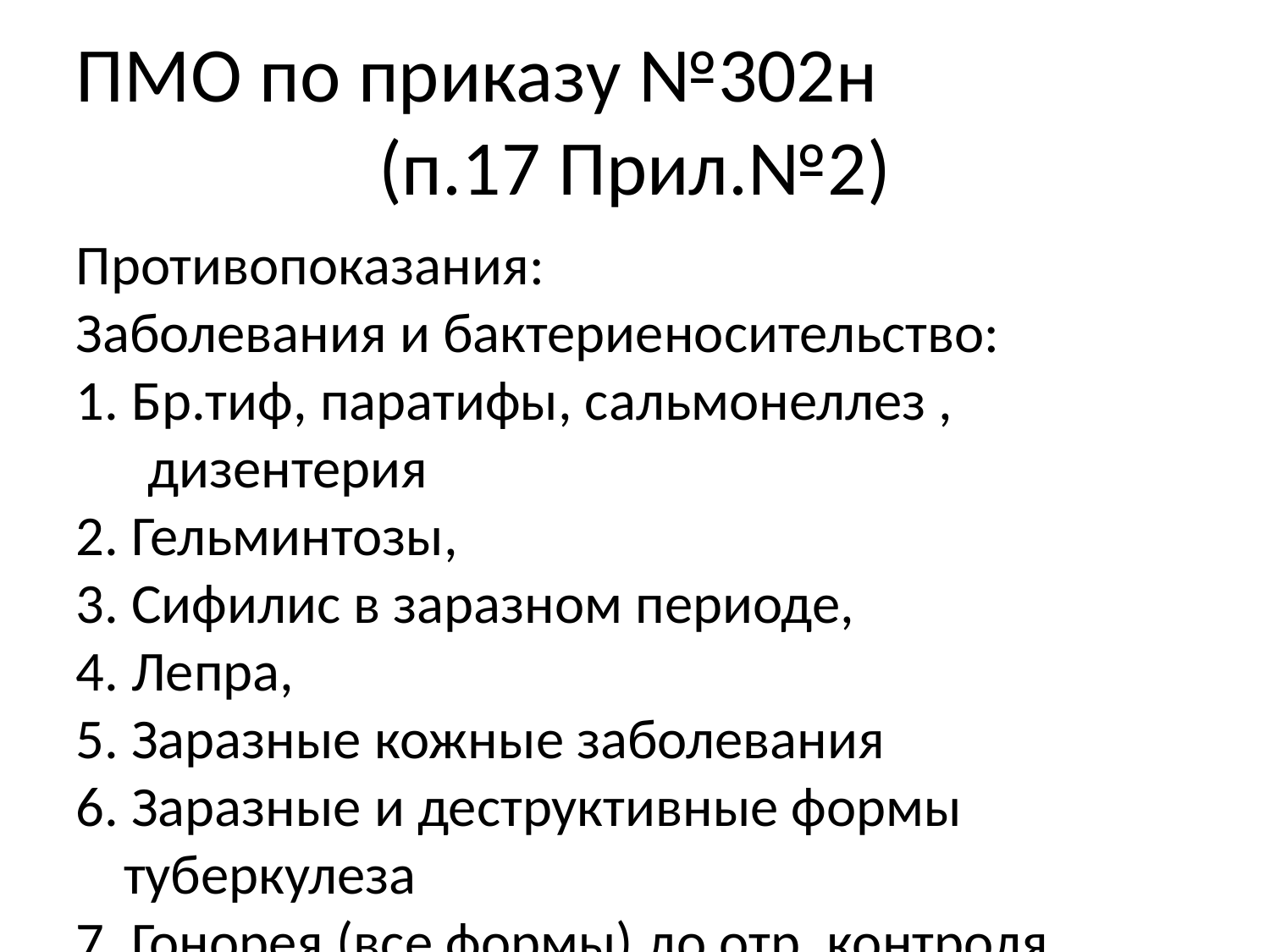

ПМО по приказу №302н
(п.17 Прил.№2)
Противопоказания:
Заболевания и бактериеносительство:
1. Бр.тиф, паратифы, сальмонеллез , дизентерия
2. Гельминтозы,
3. Сифилис в заразном периоде,
4. Лепра,
5. Заразные кожные заболевания
6. Заразные и деструктивные формы туберкулеза
7. Гонорея (все формы) до отр. контроля
8. Инфекции кожи и подкожной клетчатки - только для персонала акуш., хир, стац., отд.патол.новор., работников пищеблоков
9. Озена